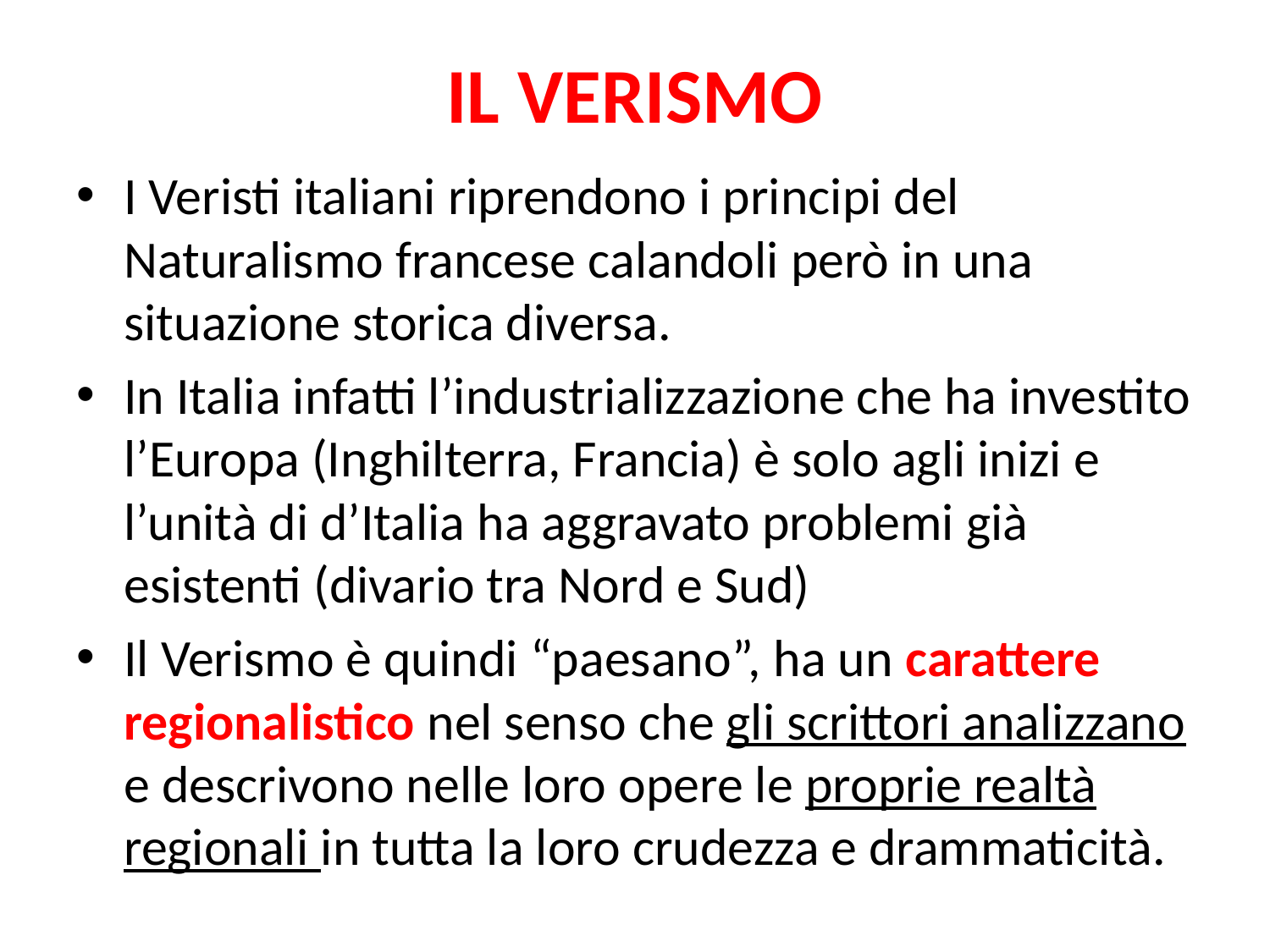

# IL VERISMO
I Veristi italiani riprendono i principi del Naturalismo francese calandoli però in una situazione storica diversa.
In Italia infatti l’industrializzazione che ha investito l’Europa (Inghilterra, Francia) è solo agli inizi e l’unità di d’Italia ha aggravato problemi già esistenti (divario tra Nord e Sud)
Il Verismo è quindi “paesano”, ha un carattere regionalistico nel senso che gli scrittori analizzano e descrivono nelle loro opere le proprie realtà regionali in tutta la loro crudezza e drammaticità.